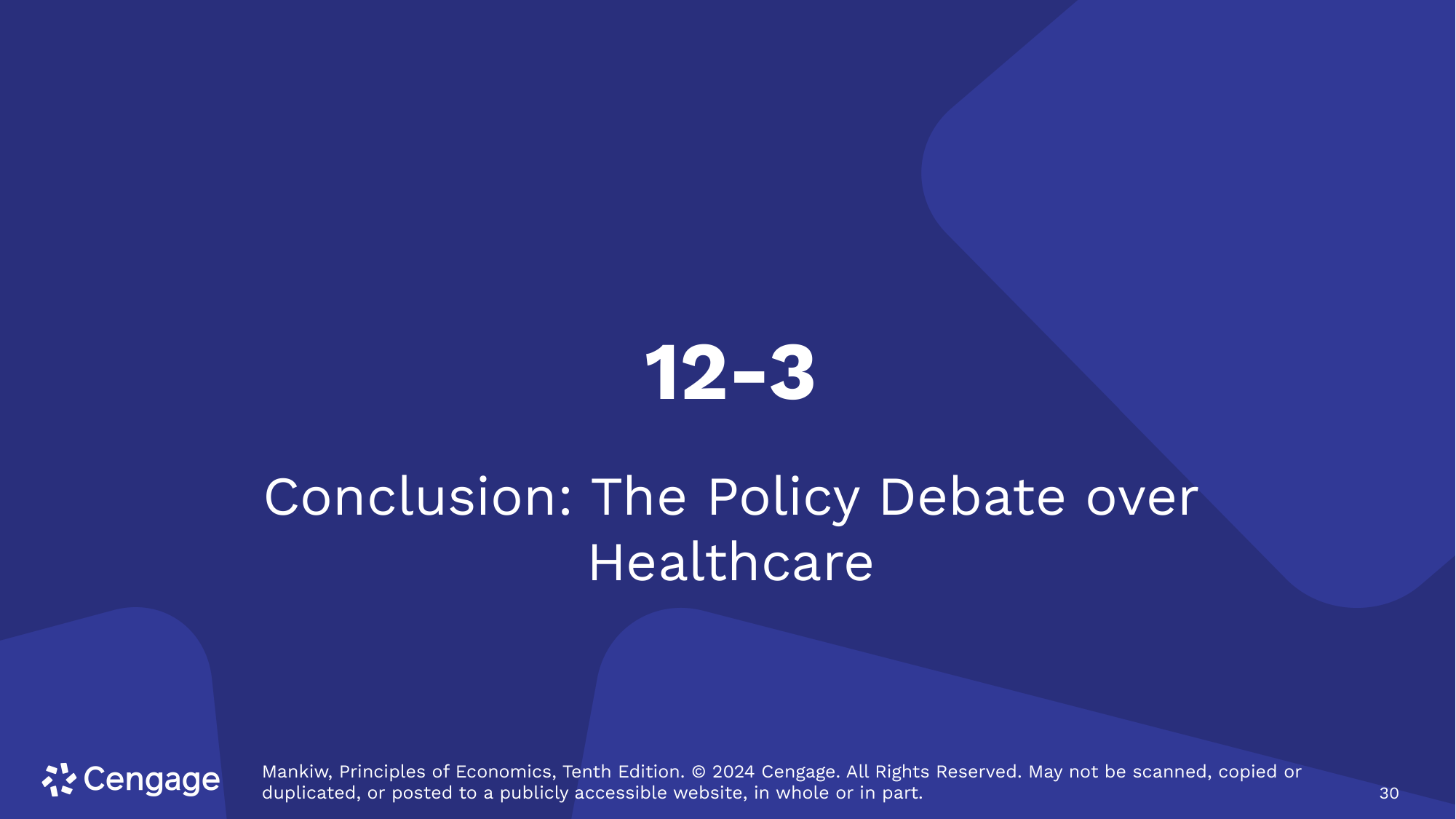

# 12-3
Conclusion: The Policy Debate over Healthcare